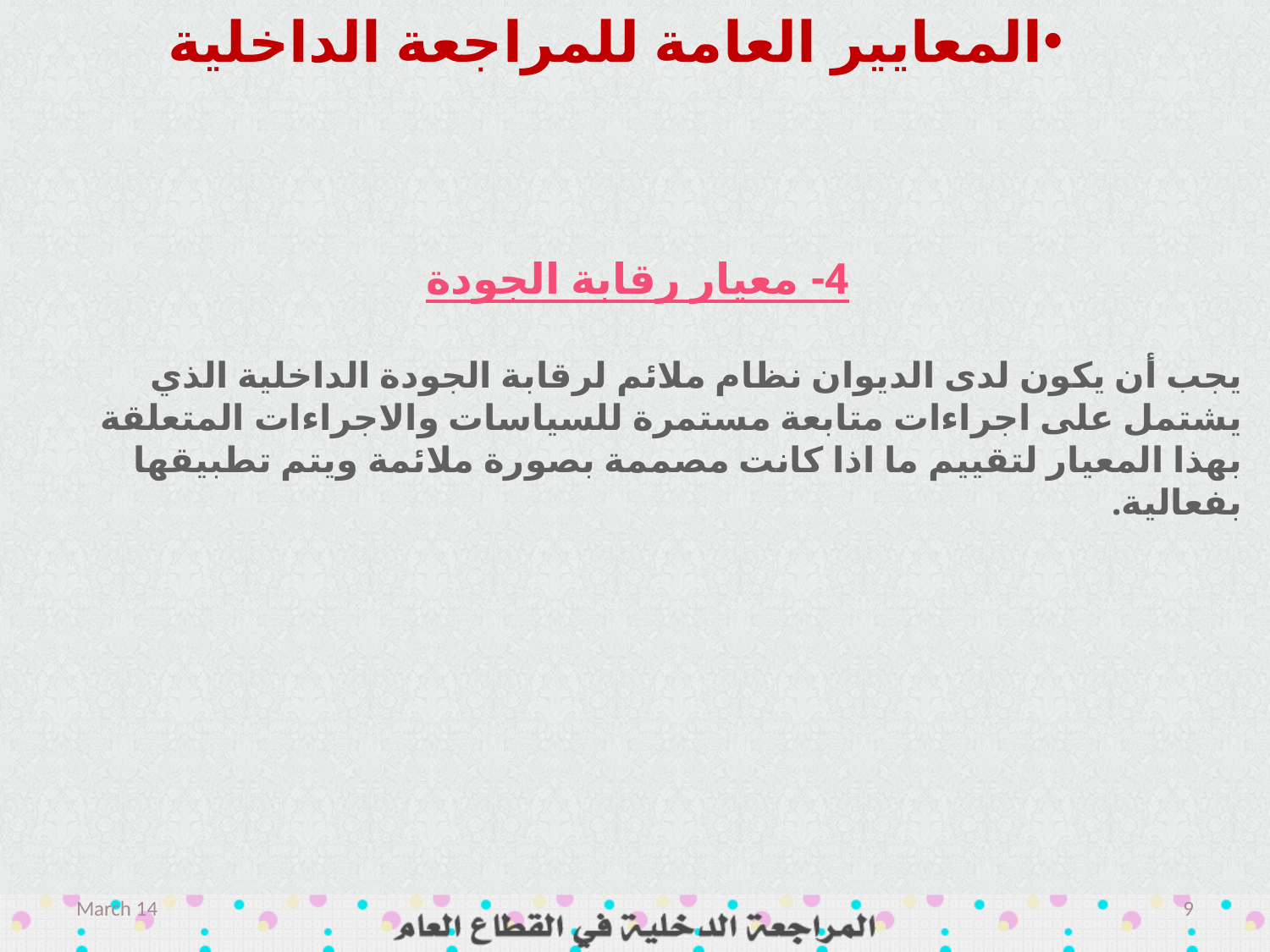

المعايير العامة للمراجعة الداخلية
4- معيار رقابة الجودة

يجب أن يكون لدى الديوان نظام ملائم لرقابة الجودة الداخلية الذي يشتمل على اجراءات متابعة مستمرة للسياسات والاجراءات المتعلقة بهذا المعيار لتقييم ما اذا كانت مصممة بصورة ملائمة ويتم تطبيقها بفعالية.
March 14
9